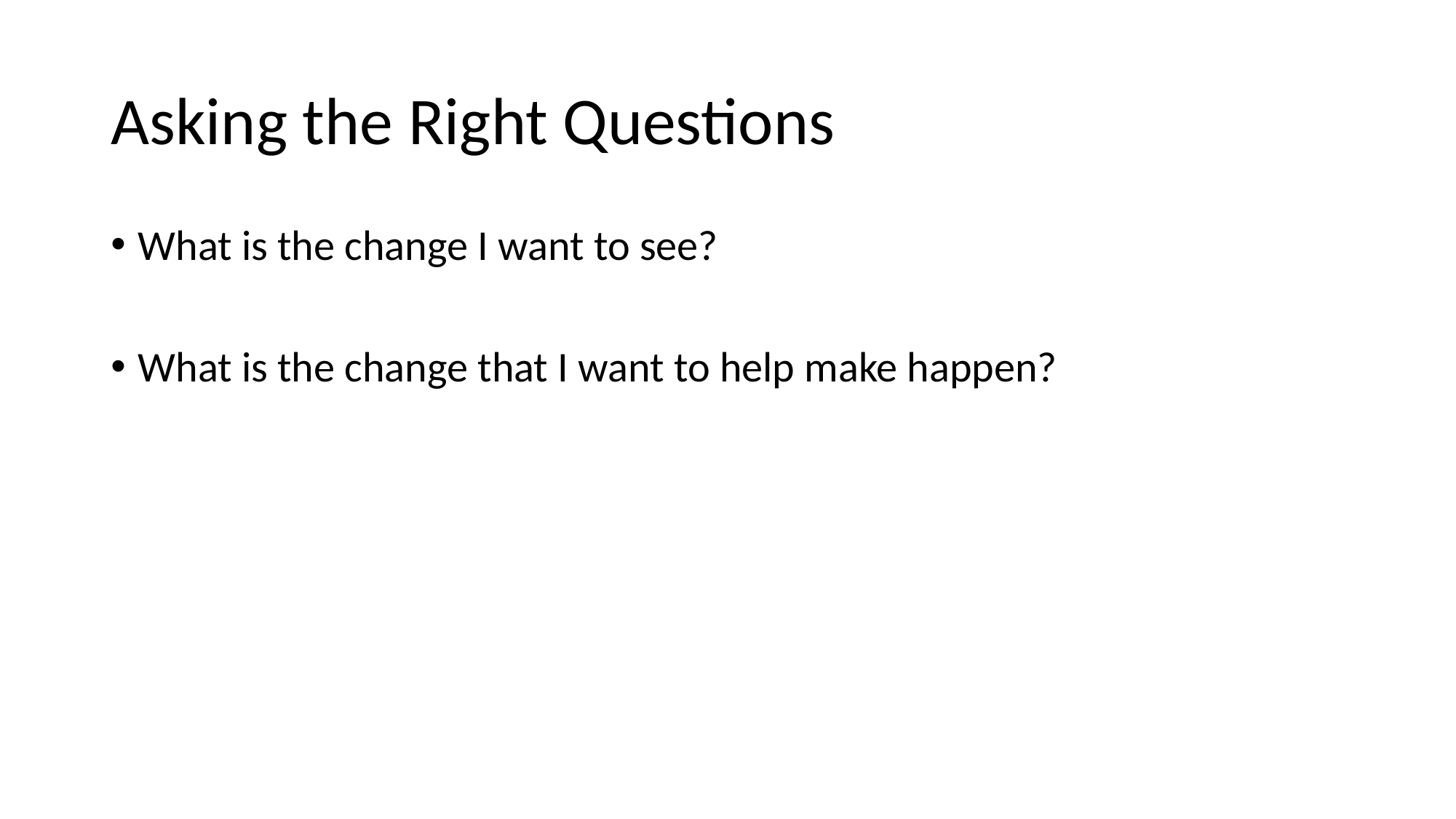

# Asking the Right Questions
What is the change I want to see?

What is the change that I want to help make happen?